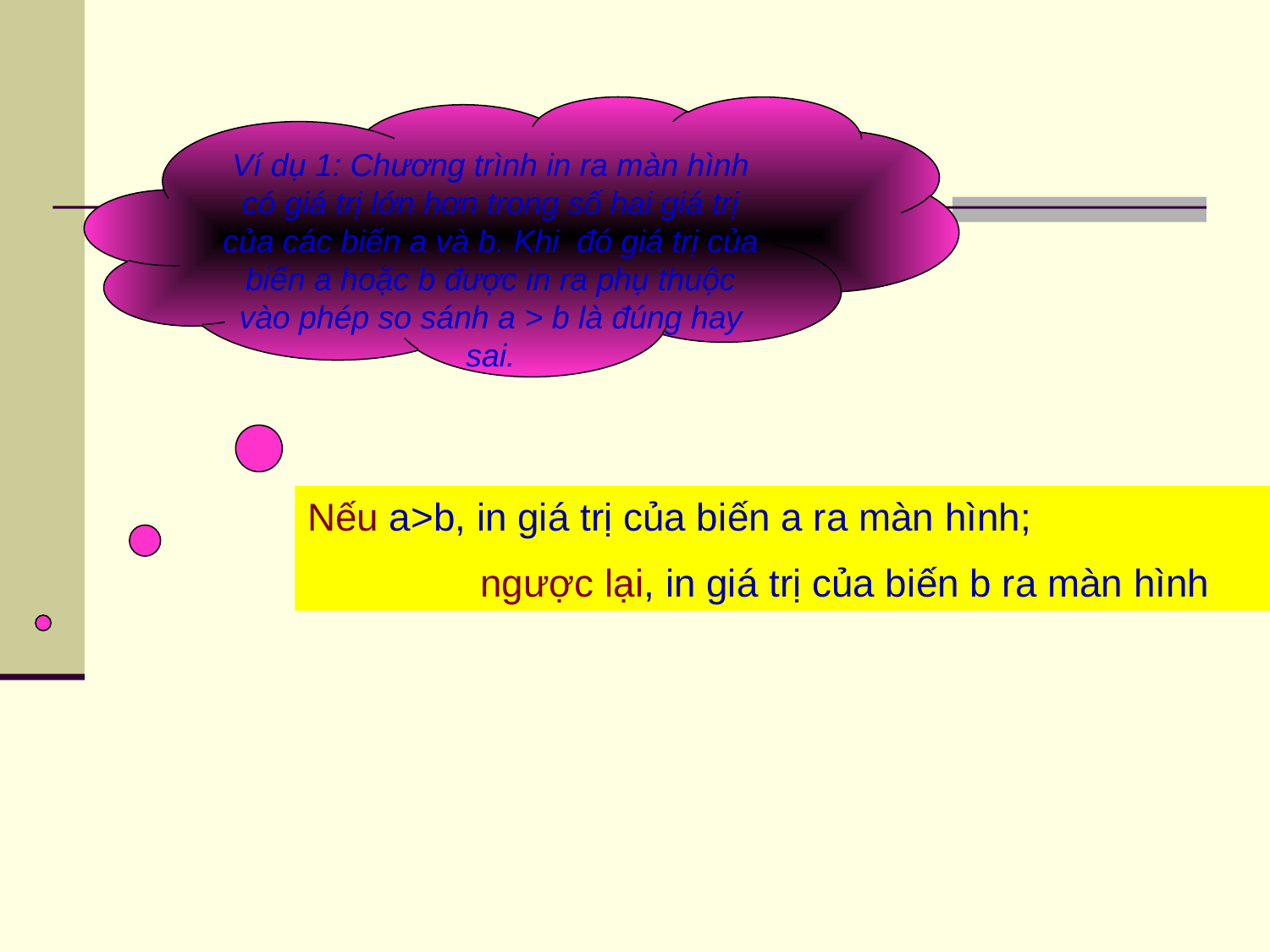

Ví dụ 1: Chương trình in ra màn hình có giá trị lớn hơn trong số hai giá trị của các biến a và b. Khi  đó giá trị của biến a hoặc b được in ra phụ thuộc vào phép so sánh a > b là đúng hay sai.
Nếu a>b, in giá trị của biến a ra màn hình;
                ngược lại, in giá trị của biến b ra màn hình